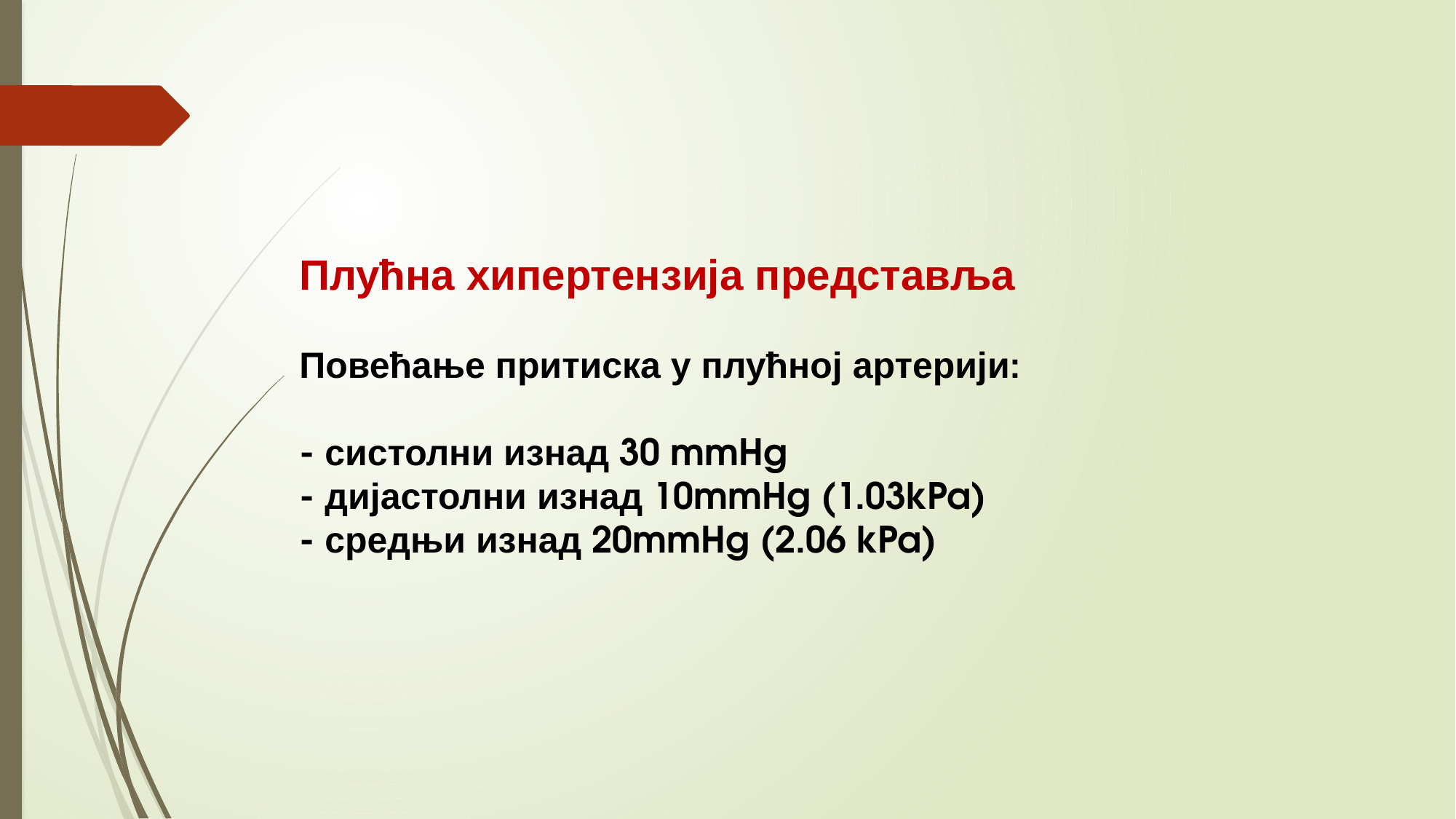

Плућна хипертензија представља

Повећање притиска у плућној артерији:

- систолни изнад 30 mmHg
- дијастолни изнад 10mmHg (1.03kPa)
- средњи изнад 20mmHg (2.06 kPa)